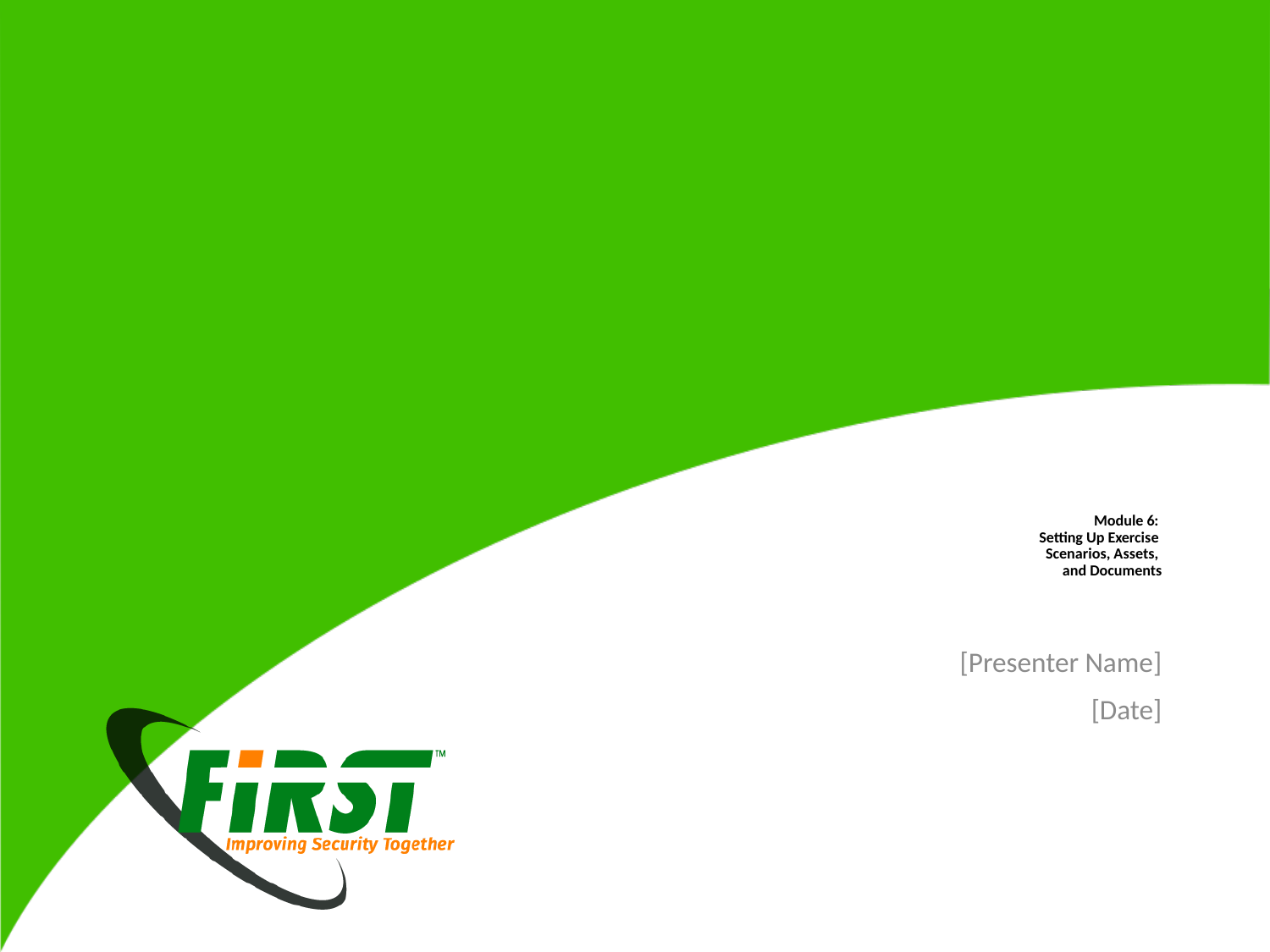

# Module 6: Setting Up Exercise Scenarios, Assets, and Documents
[Presenter Name]
[Date]